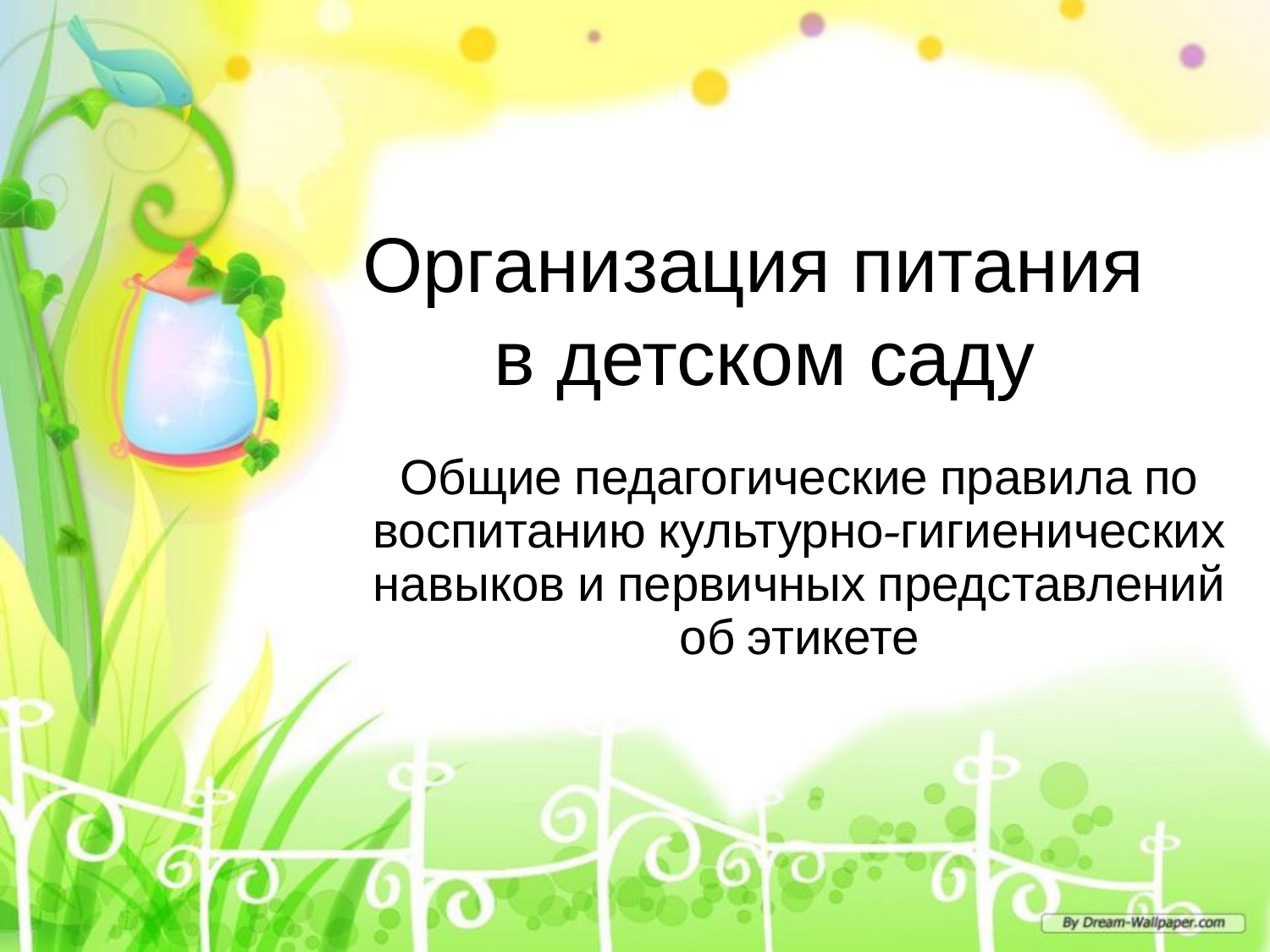

# Организация питания в детском саду
Общие педагогические правила по воспитанию культурно-гигиенических навыков и первичных представлений об этикете